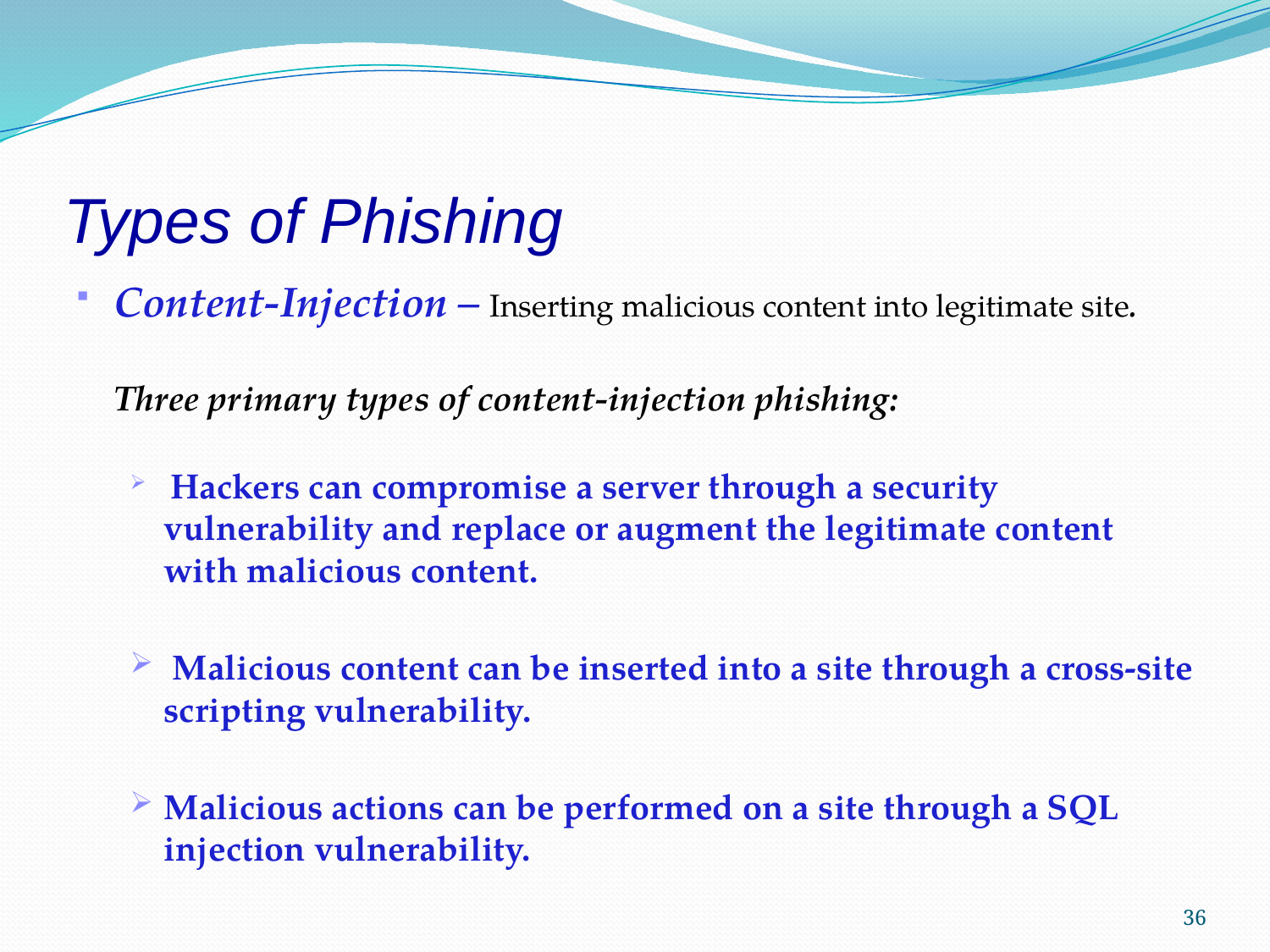

# Types of Phishing
Content-Injection – Inserting malicious content into legitimate site.

	Three primary types of content-injection phishing:

 Hackers can compromise a server through a security vulnerability and replace or augment the legitimate content with malicious content.

 Malicious content can be inserted into a site through a cross-site scripting vulnerability.

Malicious actions can be performed on a site through a SQL injection vulnerability.
36